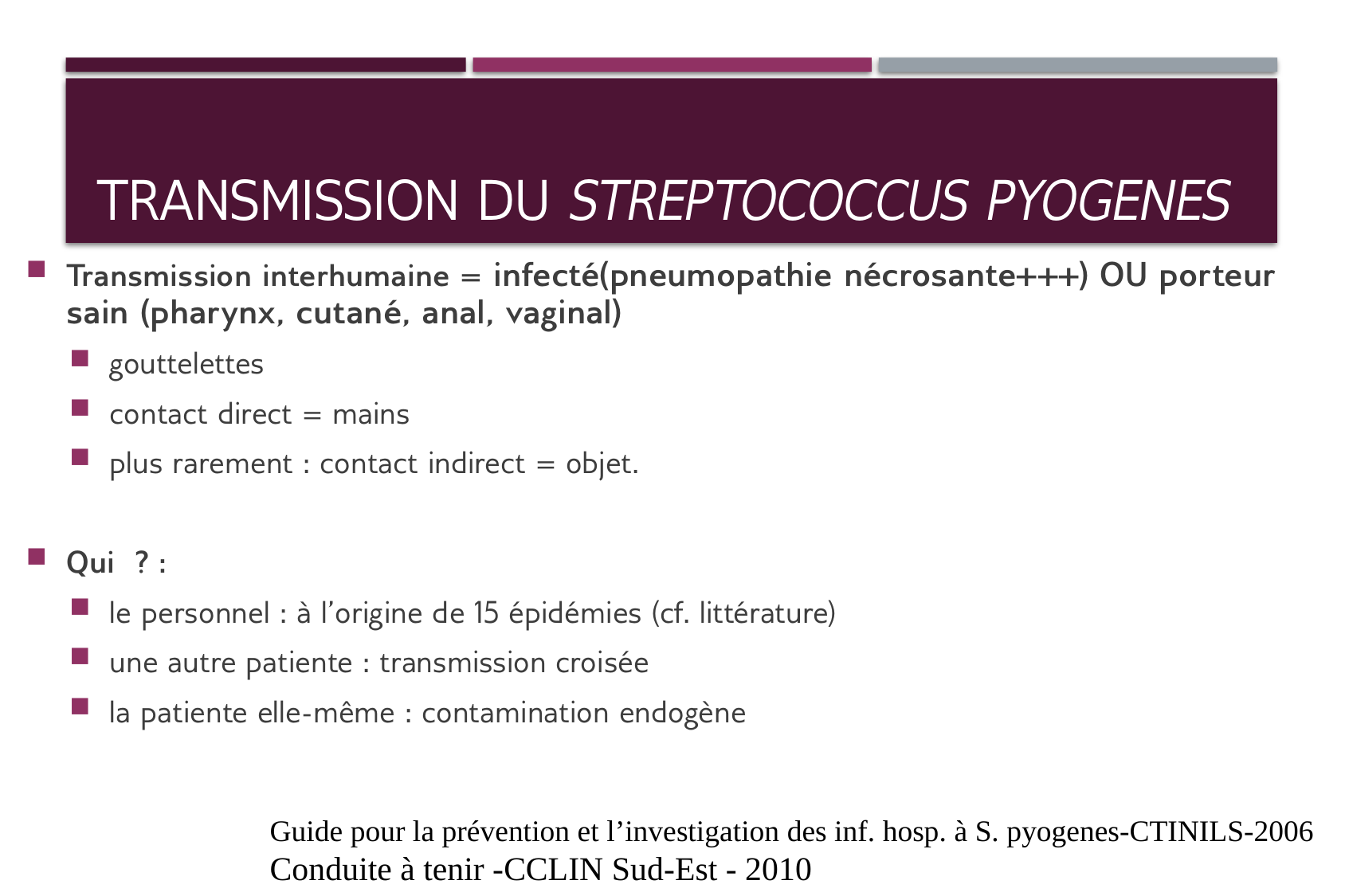

# Transmission du Streptococcus pyogenes
Transmission interhumaine = infecté(pneumopathie nécrosante+++) OU porteur sain (pharynx, cutané, anal, vaginal)
gouttelettes
contact direct = mains
plus rarement : contact indirect = objet.

Qui  ? :
le personnel : à l’origine de 15 épidémies (cf. littérature)
une autre patiente : transmission croisée
la patiente elle-même : contamination endogène

Guide pour la prévention et l’investigation des inf. hosp. à S. pyogenes-CTINILS-2006
Conduite à tenir -CCLIN Sud-Est - 2010